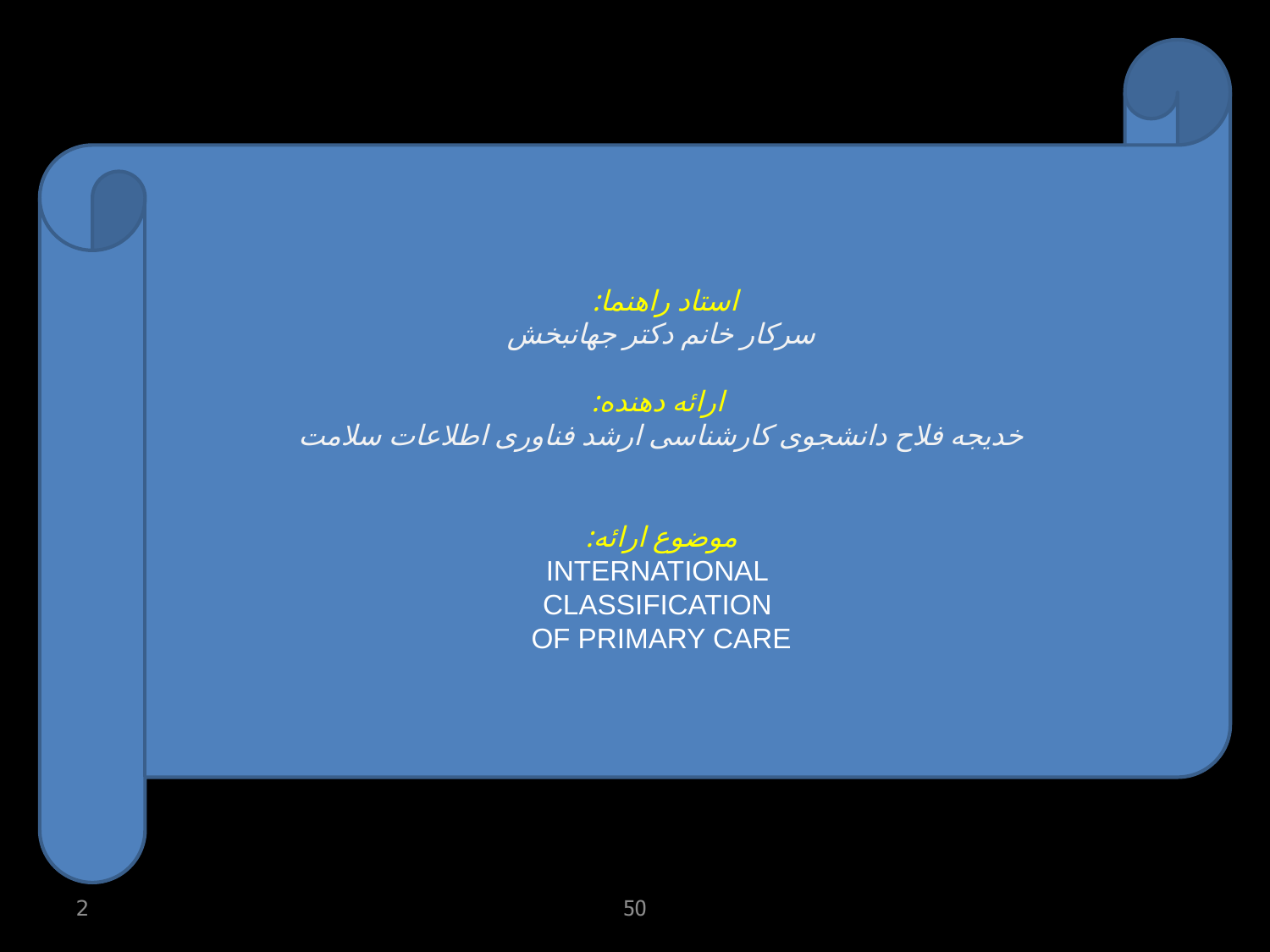

استاد راهنما:
سرکار خانم دکتر جهانبخش
 ارائه دهنده:
خدیجه فلاح دانشجوی کارشناسی ارشد فناوری اطلاعات سلامت

موضوع ارائه:
INTERNATIONAL
CLASSIFICATION
OF PRIMARY CARE

2
50